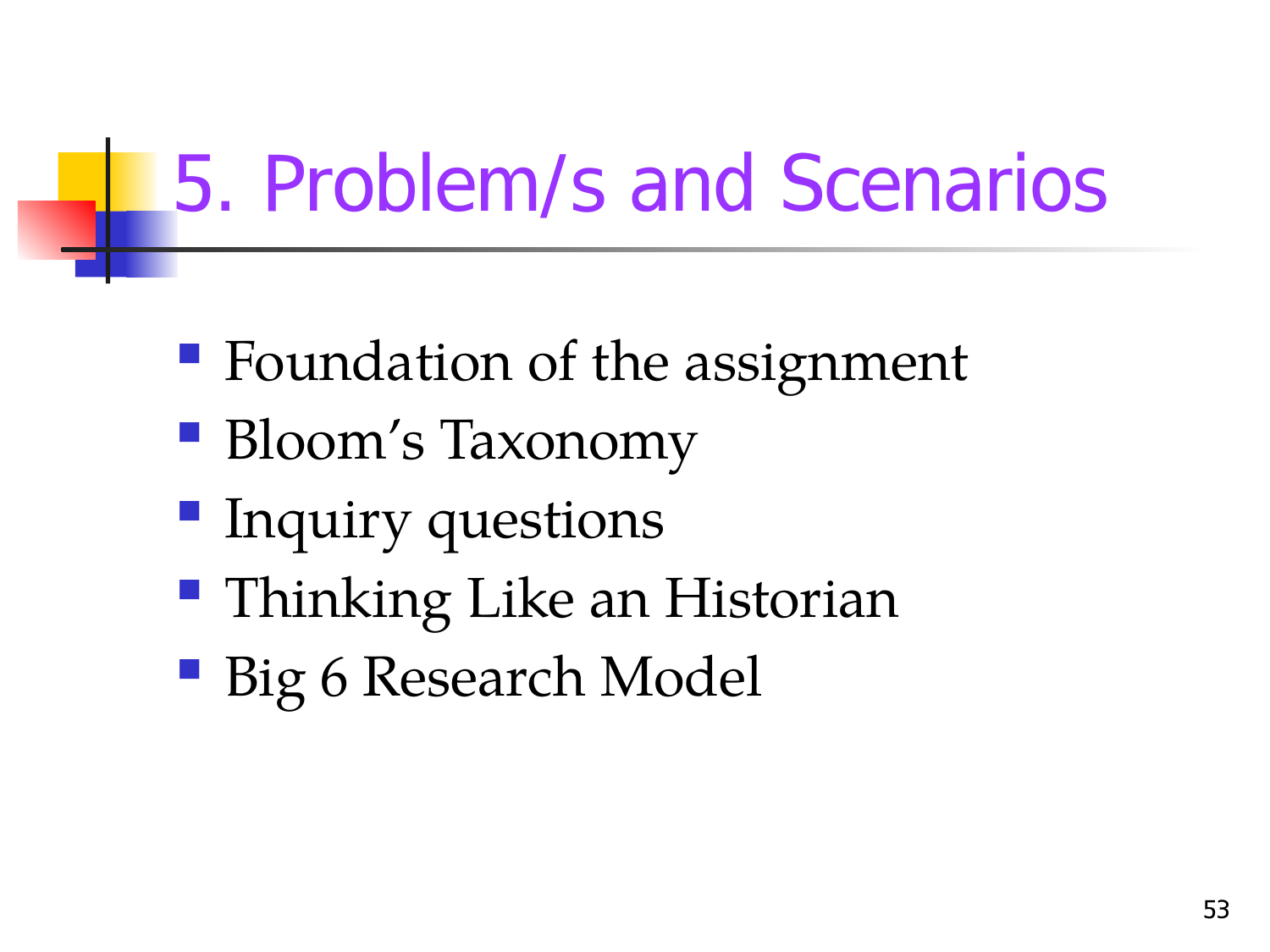

# 5. Problem/s and Scenarios
Foundation of the assignment
Bloom’s Taxonomy
Inquiry questions
Thinking Like an Historian
Big 6 Research Model
53